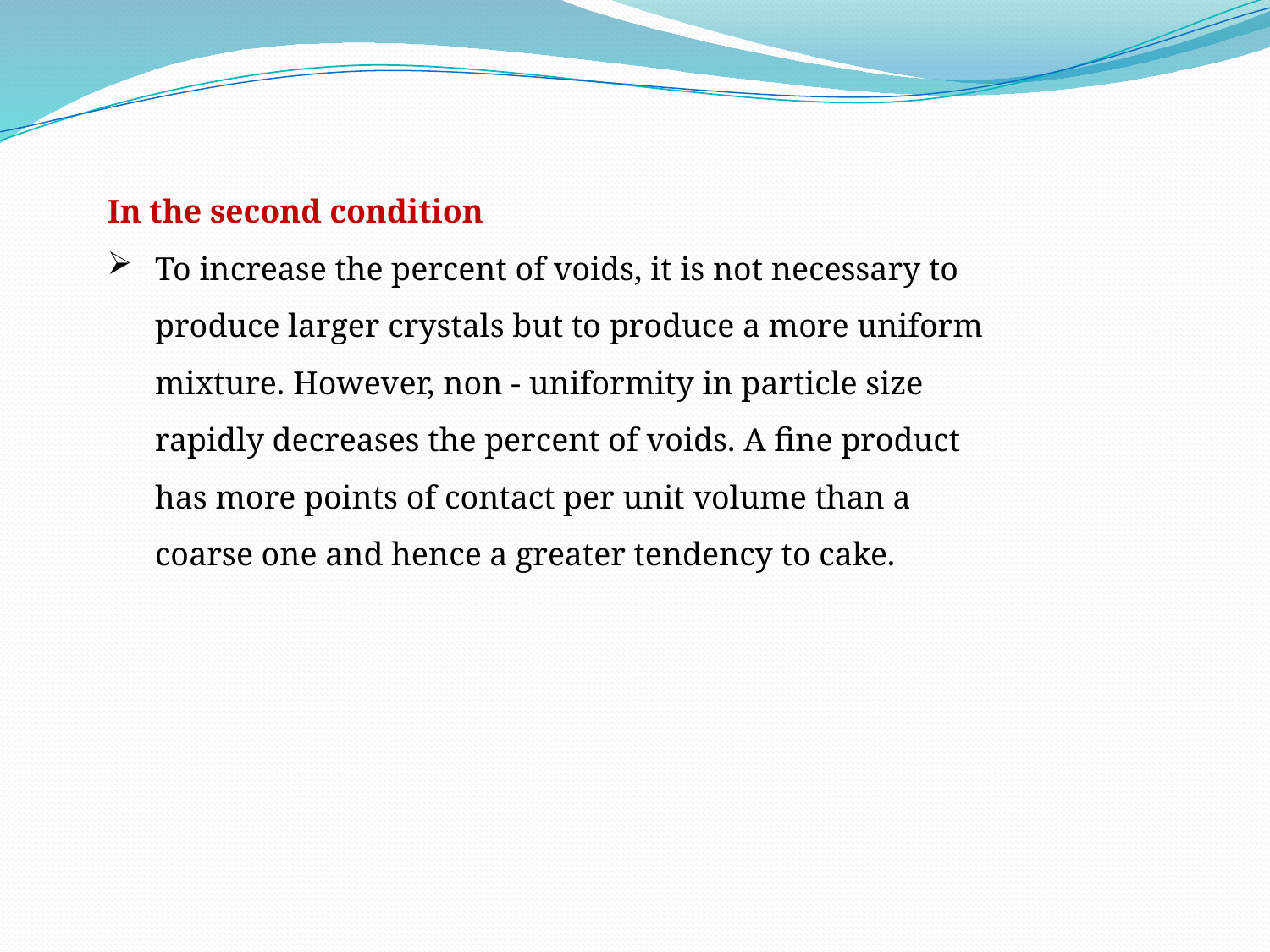

In the second condition
To increase the percent of voids, it is not necessary to produce larger crystals but to produce a more uniform mixture. However, non - uniformity in particle size rapidly decreases the percent of voids. A fine product has more points of contact per unit volume than a coarse one and hence a greater tendency to cake.